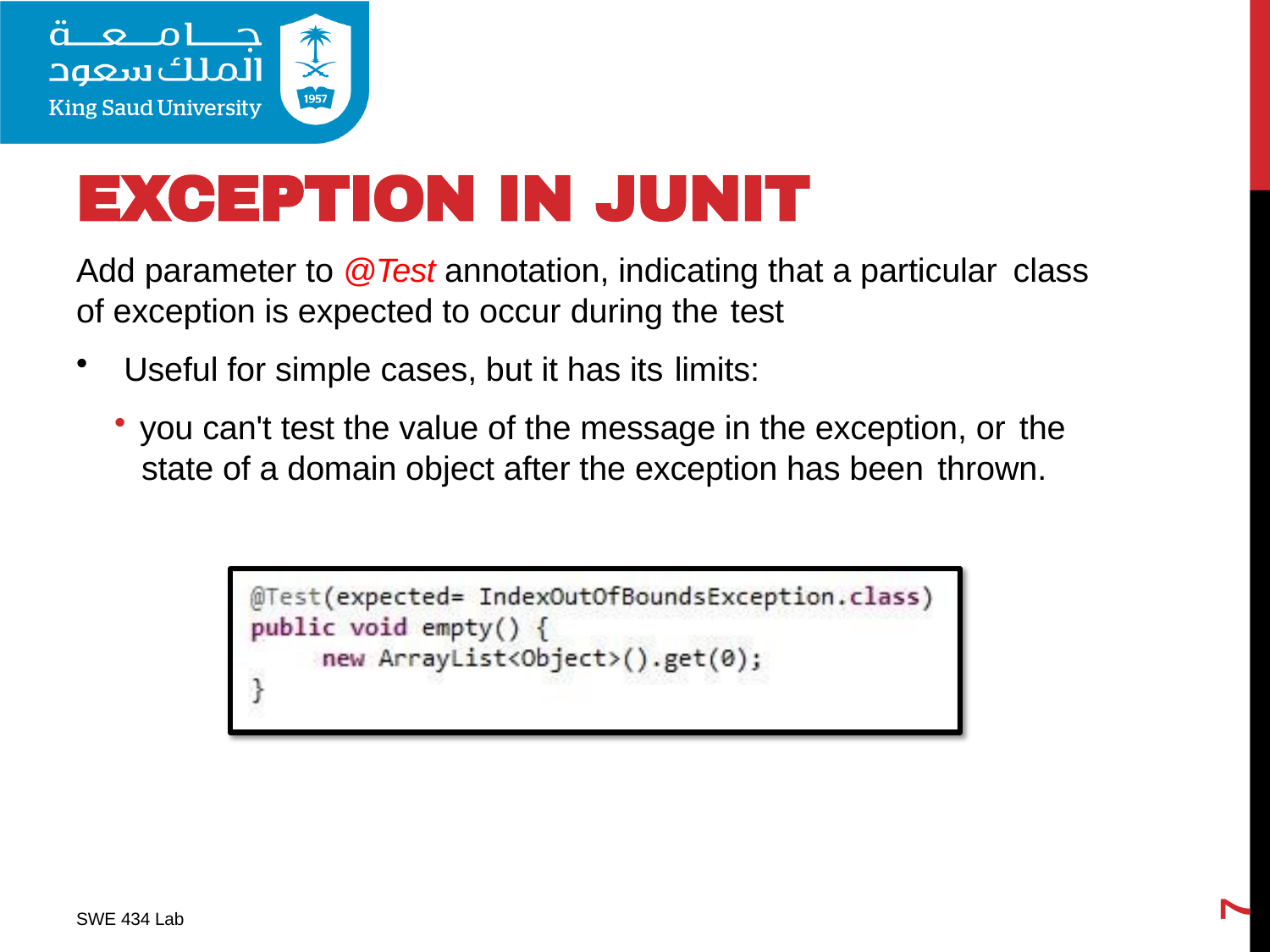

# EXCEPTION IN JUNIT
Add parameter to @Test annotation, indicating that a particular class
of exception is expected to occur during the test
Useful for simple cases, but it has its limits:
you can't test the value of the message in the exception, or the
state of a domain object after the exception has been thrown.

7
SWE 434 Lab